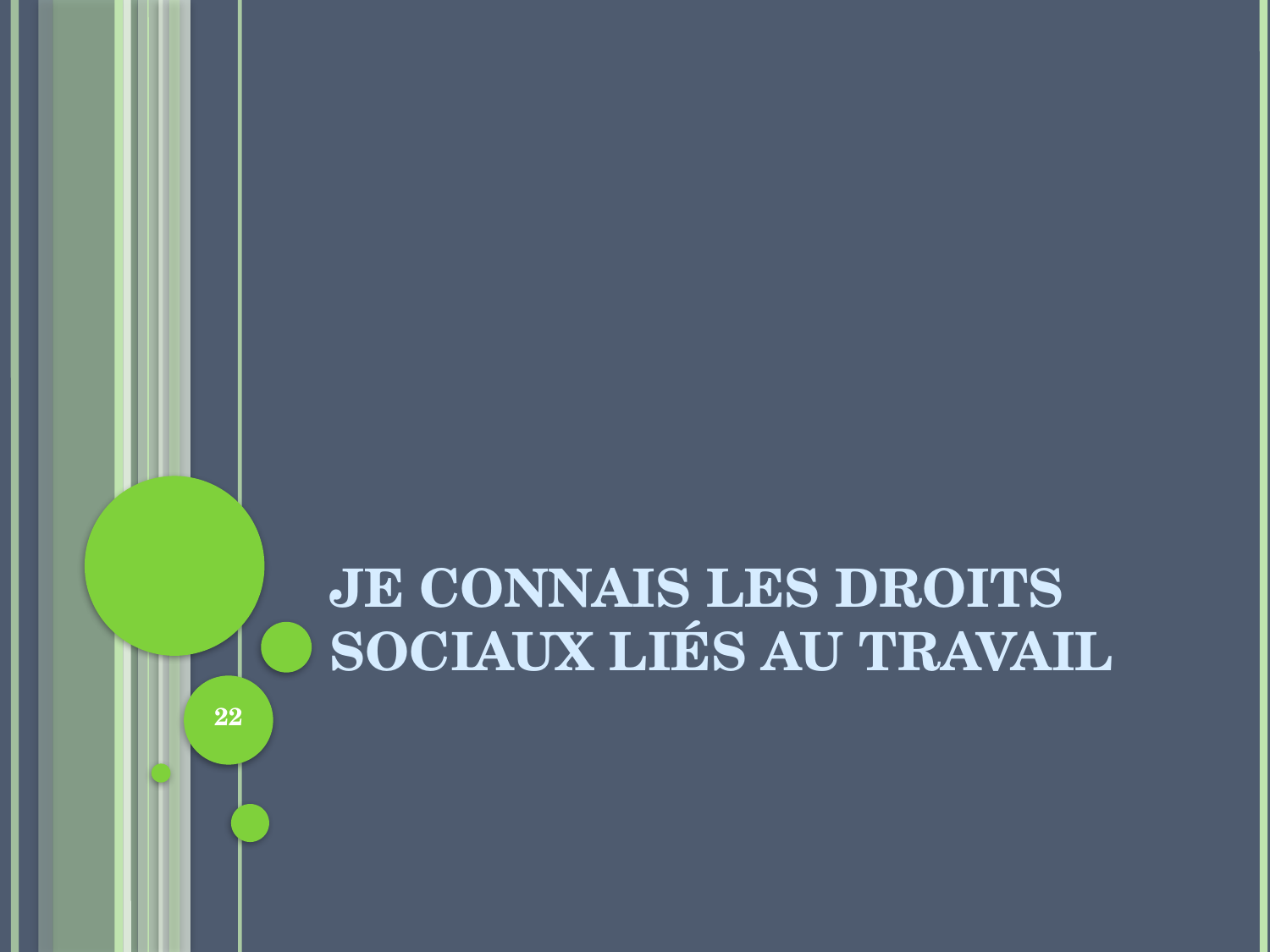

# Je connais les droits sociaux liés au travail
22